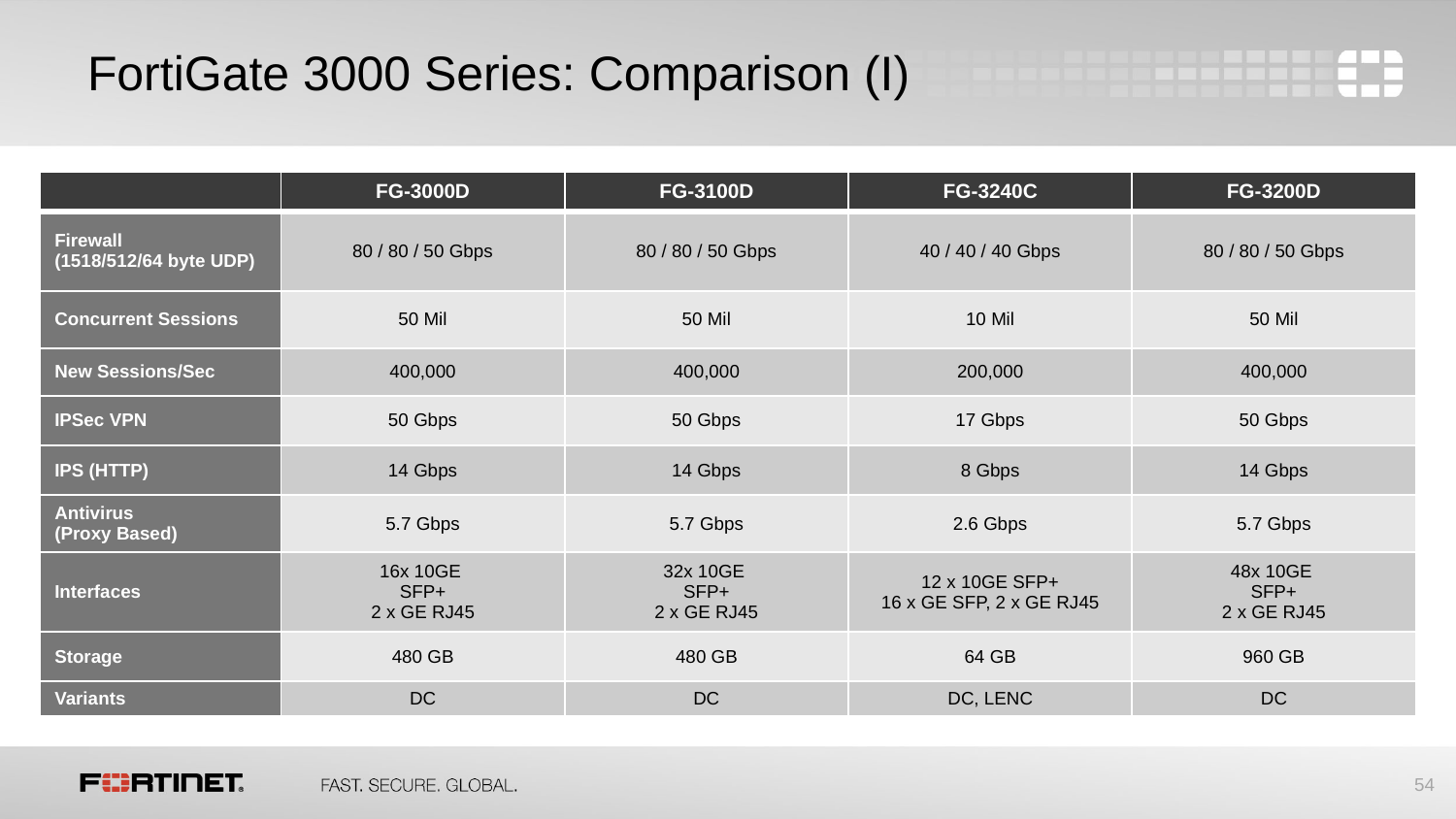

# FortiGate 3000 Series: Comparison (I)
|  | FG-3000D | FG-3100D | FG-3240C | FG-3200D |
| --- | --- | --- | --- | --- |
| Firewall (1518/512/64 byte UDP) | 80 / 80 / 50 Gbps | 80 / 80 / 50 Gbps | 40 / 40 / 40 Gbps | 80 / 80 / 50 Gbps |
| Concurrent Sessions | 50 Mil | 50 Mil | 10 Mil | 50 Mil |
| New Sessions/Sec | 400,000 | 400,000 | 200,000 | 400,000 |
| IPSec VPN | 50 Gbps | 50 Gbps | 17 Gbps | 50 Gbps |
| IPS (HTTP) | 14 Gbps | 14 Gbps | 8 Gbps | 14 Gbps |
| Antivirus (Proxy Based) | 5.7 Gbps | 5.7 Gbps | 2.6 Gbps | 5.7 Gbps |
| Interfaces | 16x 10GE SFP+ 2 x GE RJ45 | 32x 10GE SFP+ 2 x GE RJ45 | 12 x 10GE SFP+ 16 x GE SFP, 2 x GE RJ45 | 48x 10GE SFP+ 2 x GE RJ45 |
| Storage | 480 GB | 480 GB | 64 GB | 960 GB |
| Variants | DC | DC | DC, LENC | DC |